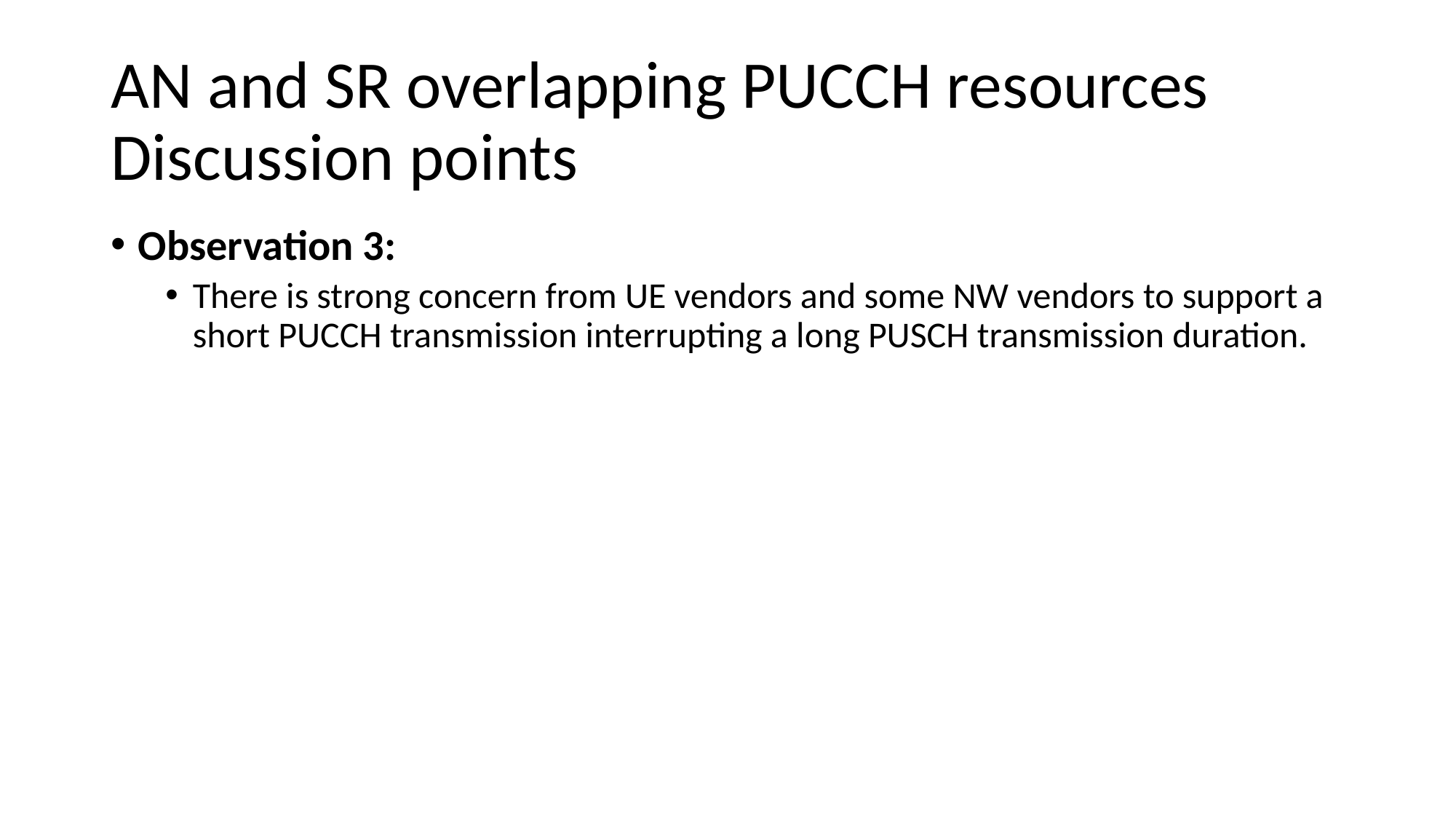

# AN and SR overlapping PUCCH resources Discussion points
Observation 3:
There is strong concern from UE vendors and some NW vendors to support a short PUCCH transmission interrupting a long PUSCH transmission duration.